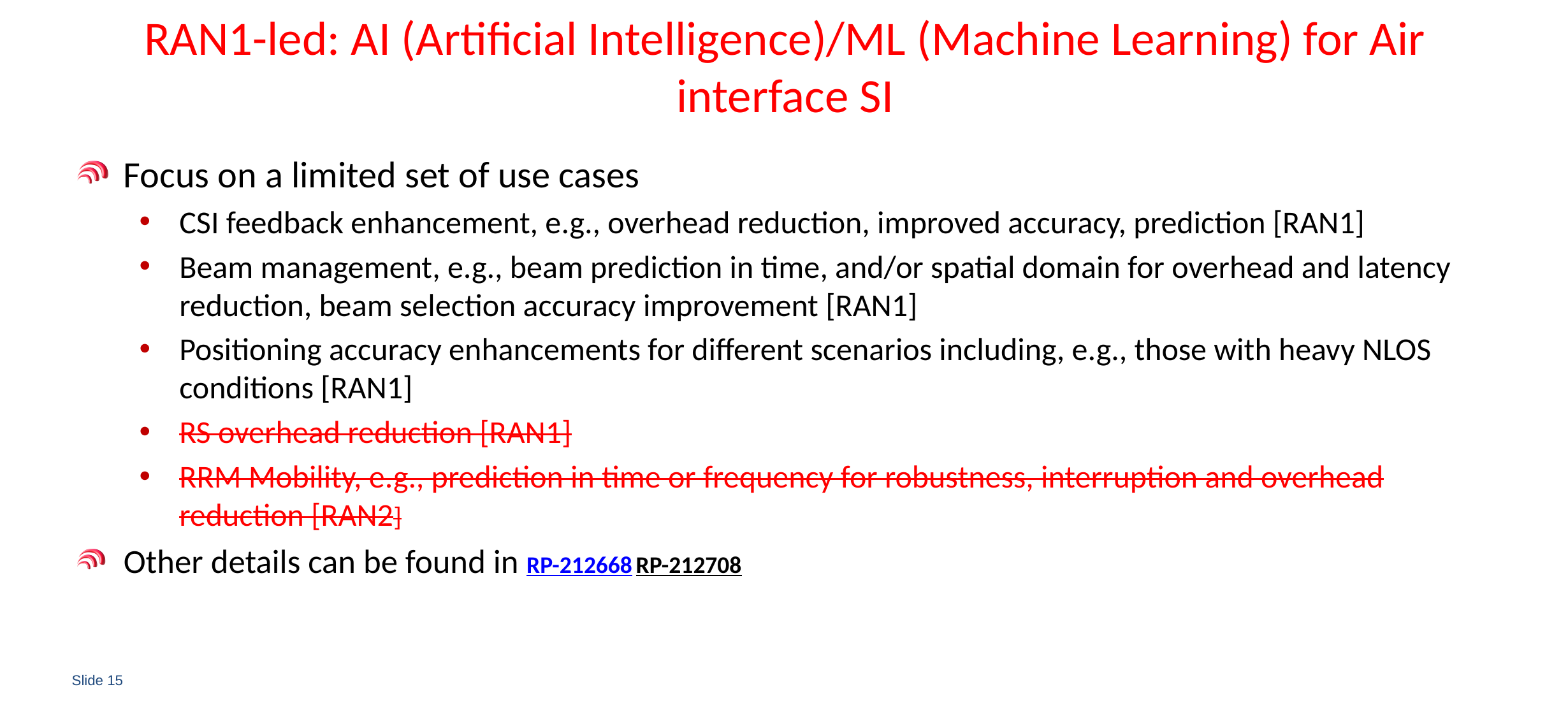

# RAN1-led: AI (Artificial Intelligence)/ML (Machine Learning) for Air interface SI
Focus on a limited set of use cases
CSI feedback enhancement, e.g., overhead reduction, improved accuracy, prediction [RAN1]
Beam management, e.g., beam prediction in time, and/or spatial domain for overhead and latency reduction, beam selection accuracy improvement [RAN1]
Positioning accuracy enhancements for different scenarios including, e.g., those with heavy NLOS conditions [RAN1]
RS overhead reduction [RAN1]
RRM Mobility, e.g., prediction in time or frequency for robustness, interruption and overhead reduction [RAN2]
Other details can be found in RP-212668 RP-212708